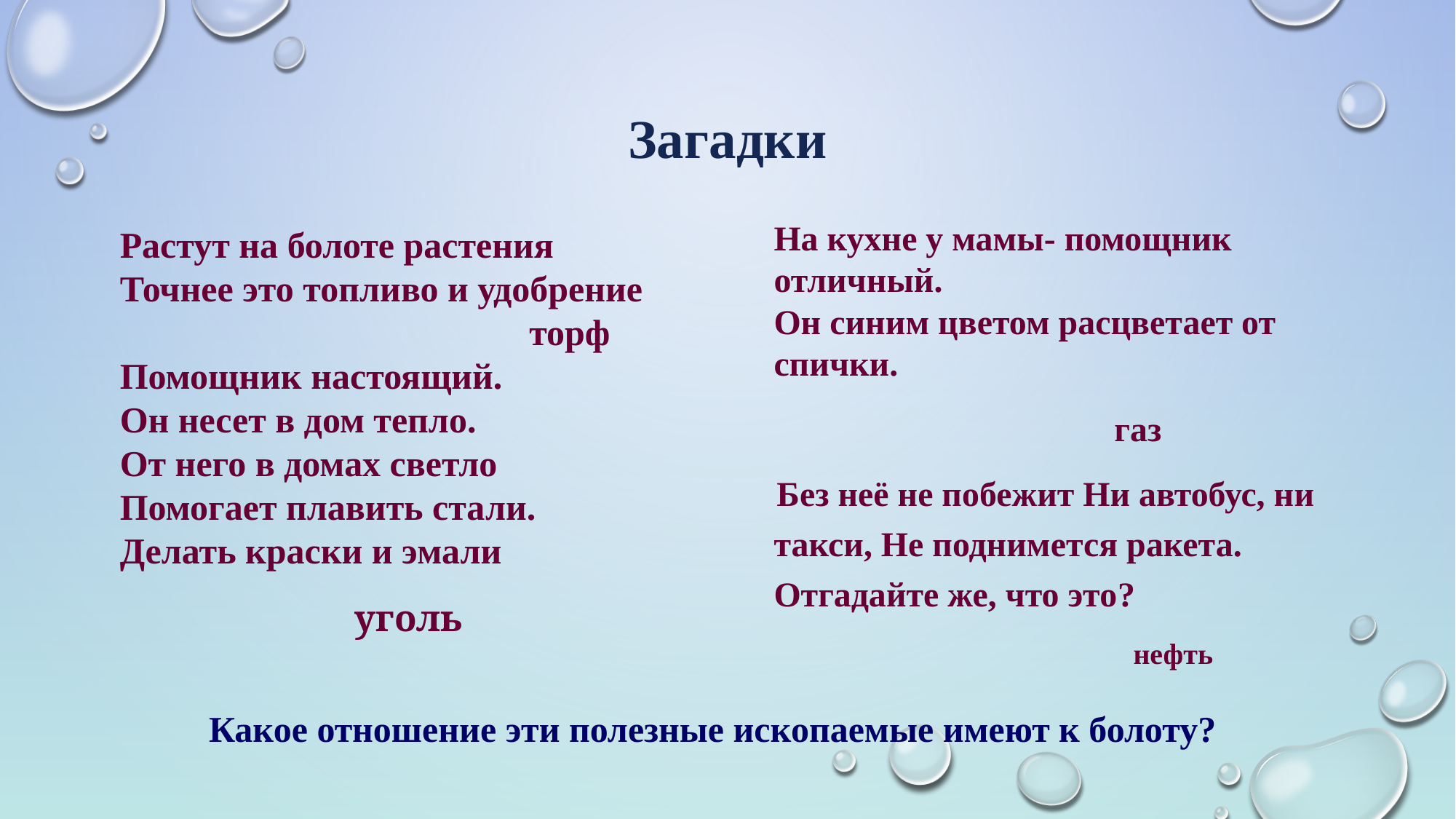

# Загадки
На кухне у мамы- помощник отличный.
Он синим цветом расцветает от спички.
                                          газ
    Без неё не побежит Ни автобус, ни такси, Не поднимется ракета. Отгадайте же, что это?
                                                     нефть

Растут на болоте растения
Точнее это топливо и удобрение
                                             торф
Помощник настоящий.
Он несет в дом тепло.
От него в домах светло
Помогает плавить стали.
Делать краски и эмали
уголь

Какое отношение эти полезные ископаемые имеют к болоту?